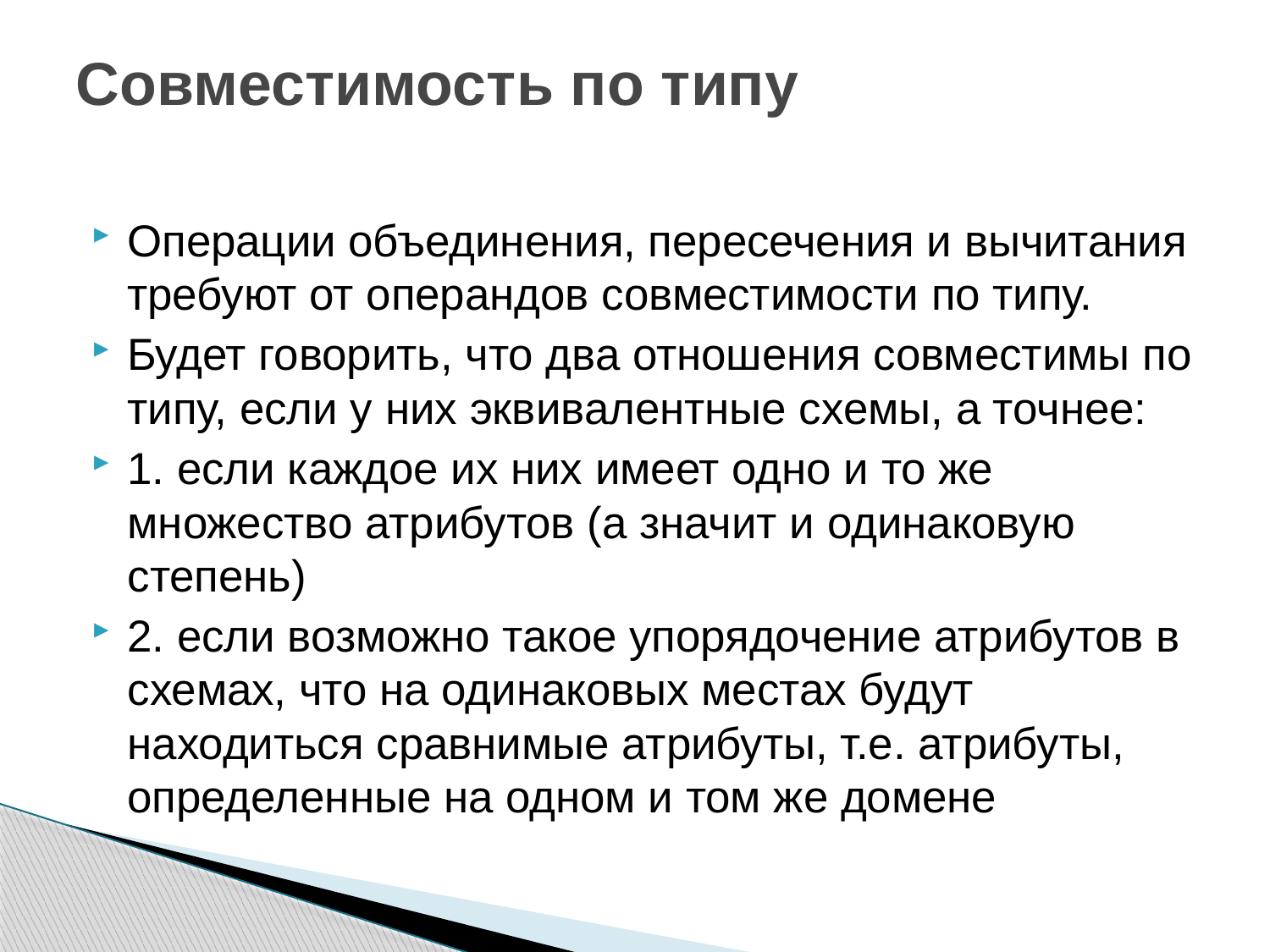

# Совместимость по типу
Операции объединения, пересечения и вычитания требуют от операндов совместимости по типу.
Будет говорить, что два отношения совместимы по типу, если у них эквивалентные схемы, а точнее:
1. если каждое их них имеет одно и то же множество атрибутов (а значит и одинаковую степень)
2. если возможно такое упорядочение атрибутов в схемах, что на одинаковых местах будут находиться сравнимые атрибуты, т.е. атрибуты, определенные на одном и том же домене